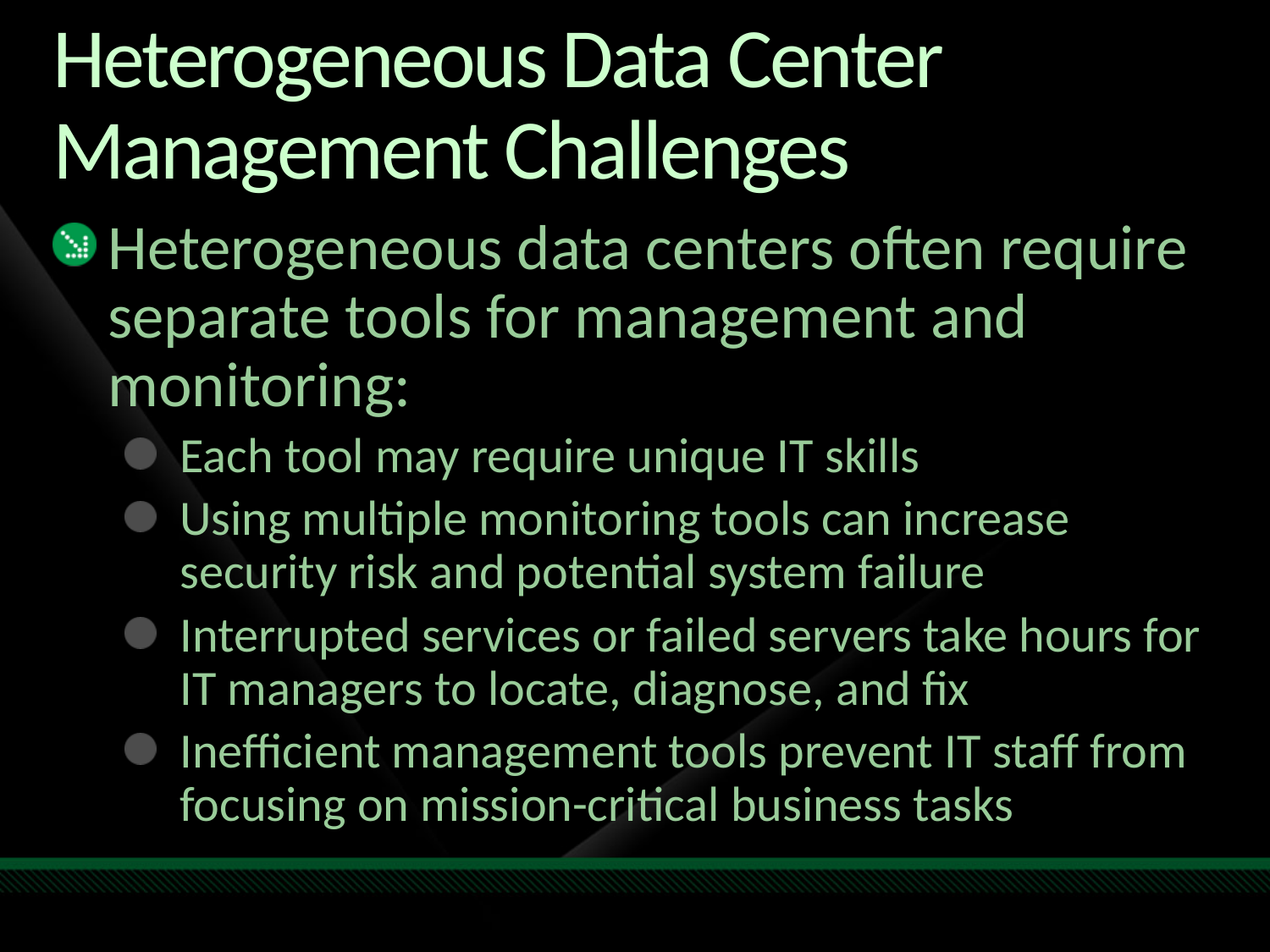

# Heterogeneous Data Center Management Challenges
Heterogeneous data centers often require separate tools for management and monitoring:
Each tool may require unique IT skills
Using multiple monitoring tools can increase security risk and potential system failure
Interrupted services or failed servers take hours for IT managers to locate, diagnose, and fix
Inefficient management tools prevent IT staff from focusing on mission-critical business tasks